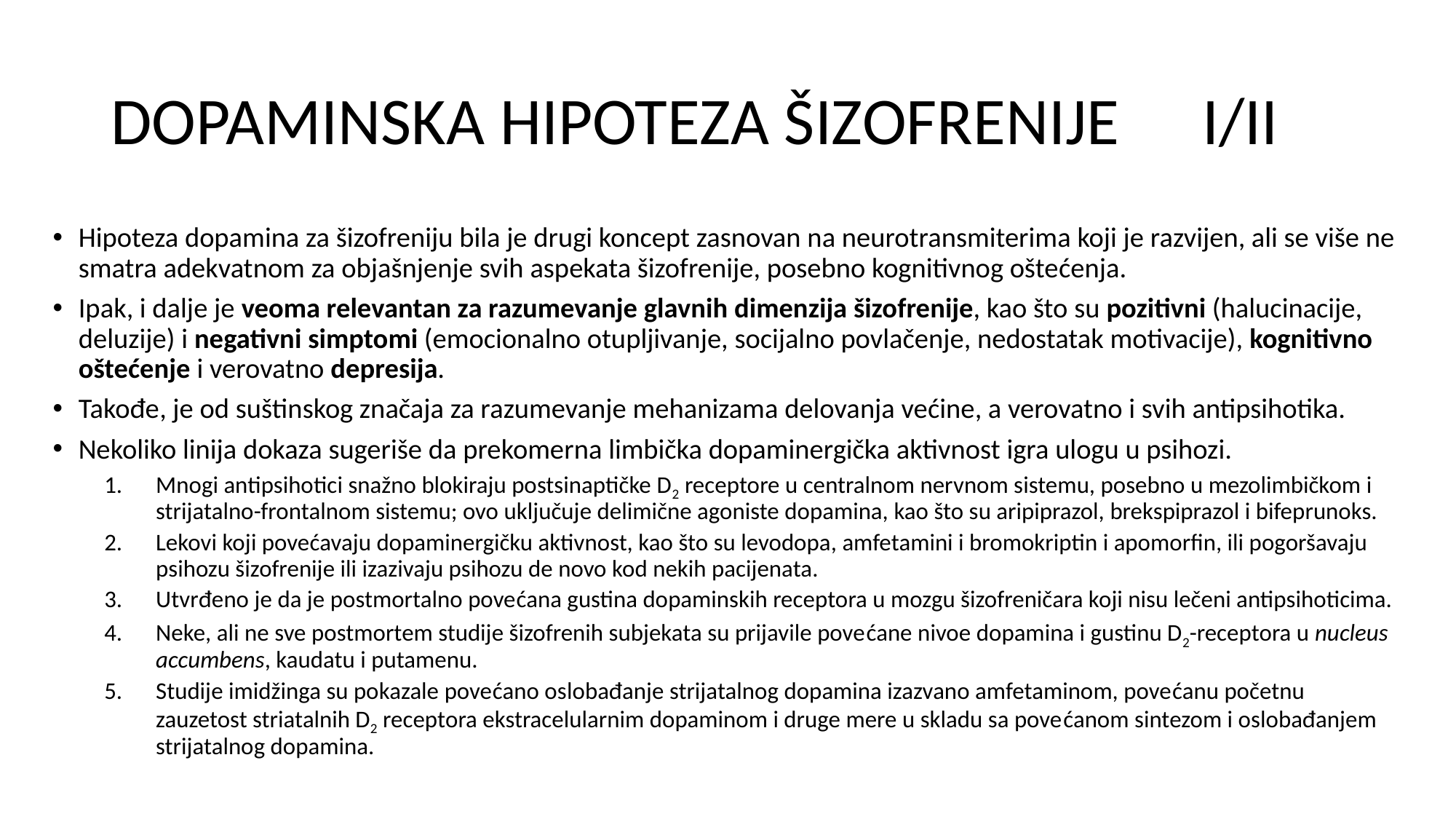

# DOPAMINSKA HIPOTEZA ŠIZOFRENIJE	I/II
Hipoteza dopamina za šizofreniju bila je drugi koncept zasnovan na neurotransmiterima koji je razvijen, ali se više ne smatra adekvatnom za objašnjenje svih aspekata šizofrenije, posebno kognitivnog oštećenja.
Ipak, i dalje je veoma relevantan za razumevanje glavnih dimenzija šizofrenije, kao što su pozitivni (halucinacije, deluzije) i negativni simptomi (emocionalno otupljivanje, socijalno povlačenje, nedostatak motivacije), kognitivno oštećenje i verovatno depresija.
Takođe, je od suštinskog značaja za razumevanje mehanizama delovanja većine, a verovatno i svih antipsihotika.
Nekoliko linija dokaza sugeriše da prekomerna limbička dopaminergička aktivnost igra ulogu u psihozi.
Mnogi antipsihotici snažno blokiraju postsinaptičke D2 receptore u centralnom nervnom sistemu, posebno u mezolimbičkom i strijatalno-frontalnom sistemu; ovo uključuje delimične agoniste dopamina, kao što su aripiprazol, brekspiprazol i bifeprunoks.
Lekovi koji povećavaju dopaminergičku aktivnost, kao što su levodopa, amfetamini i bromokriptin i apomorfin, ili pogoršavaju psihozu šizofrenije ili izazivaju psihozu de novo kod nekih pacijenata.
Utvrđeno je da je postmortalno povećana gustina dopaminskih receptora u mozgu šizofreničara koji nisu lečeni antipsihoticima.
Neke, ali ne sve postmortem studije šizofrenih subjekata su prijavile povećane nivoe dopamina i gustinu D2-receptora u nucleus accumbens, kaudatu i putamenu.
Studije imidžinga su pokazale povećano oslobađanje strijatalnog dopamina izazvano amfetaminom, povećanu početnu zauzetost striatalnih D2 receptora ekstracelularnim dopaminom i druge mere u skladu sa povećanom sintezom i oslobađanjem strijatalnog dopamina.